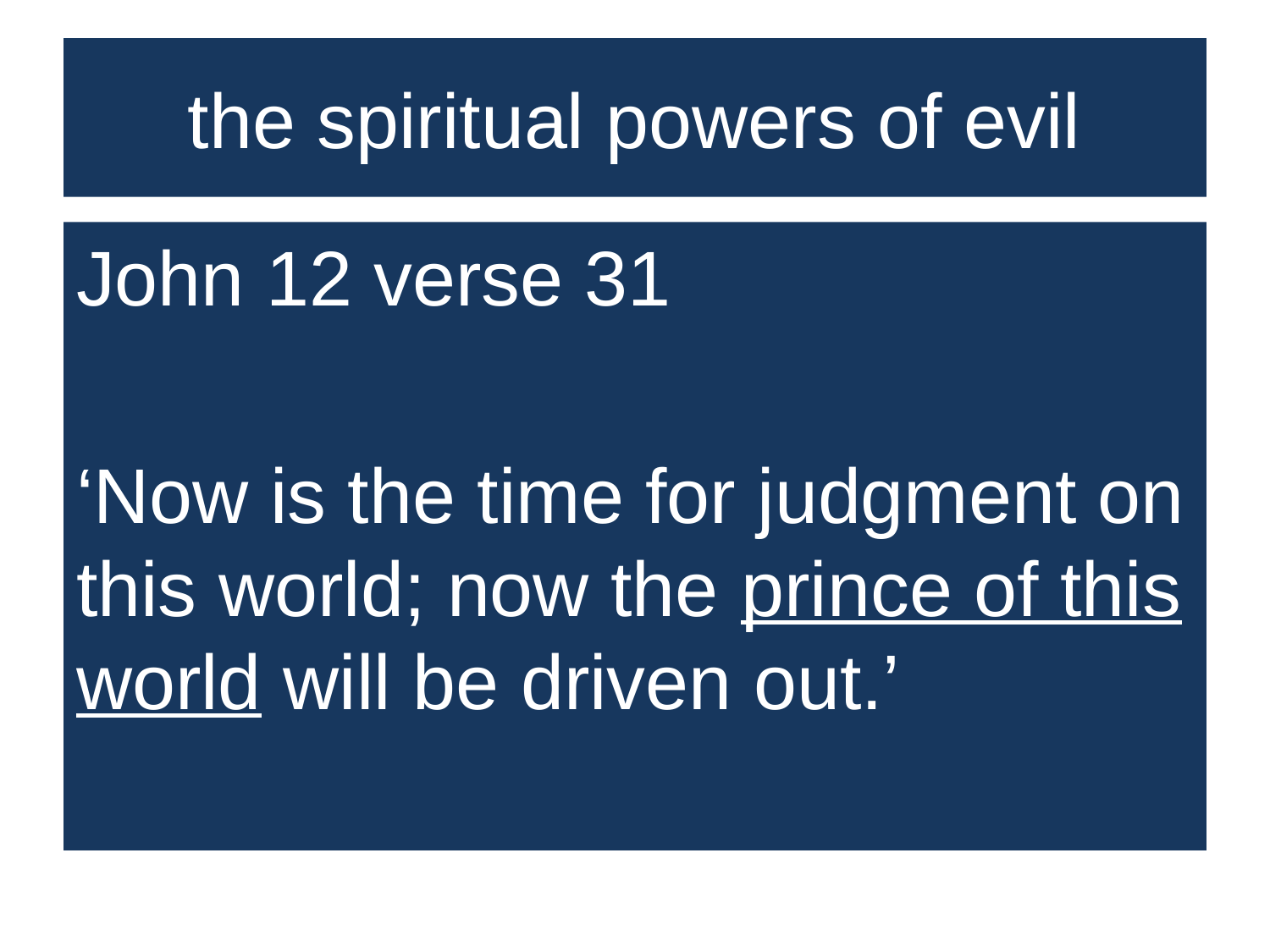

# the spiritual powers of evil
John 12 verse 31

‘Now is the time for judgment on this world; now the prince of this world will be driven out.’